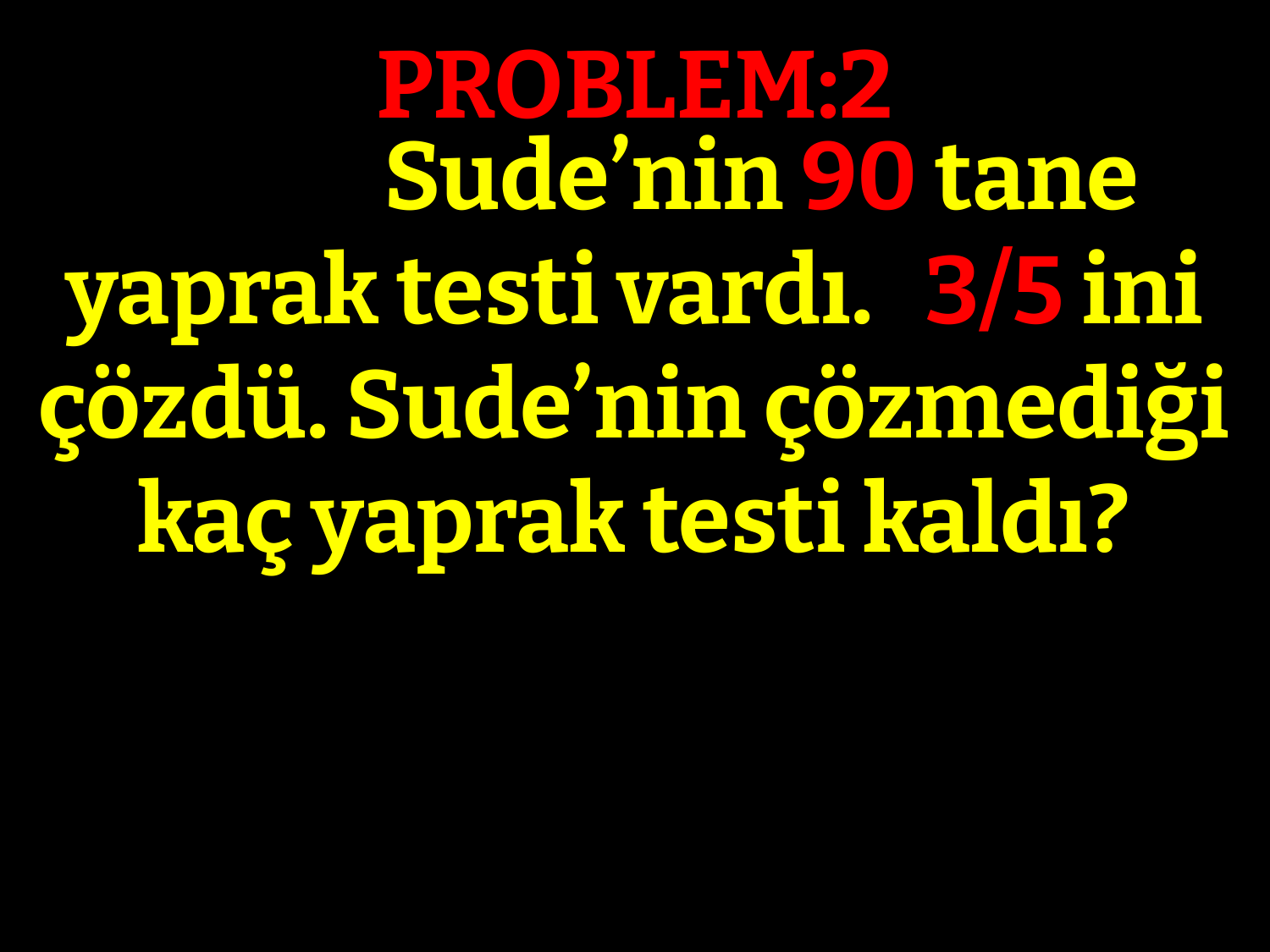

PROBLEM:2
 	 	Sude’nin 90 tane yaprak testi vardı.   3/5 ini çözdü. Sude’nin çözmediği kaç yaprak testi kaldı?
#